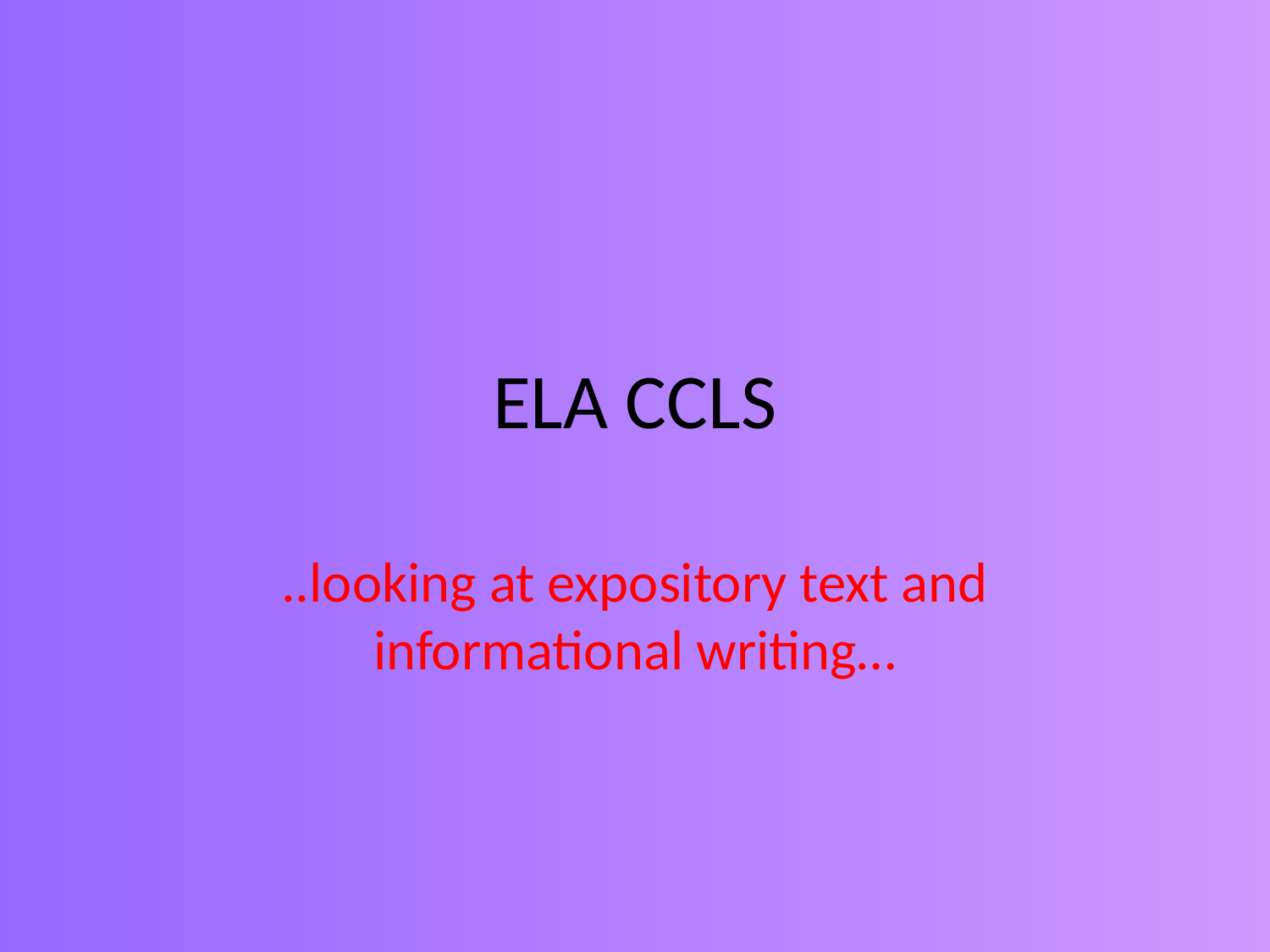

# ELA CCLS
..looking at expository text and informational writing…